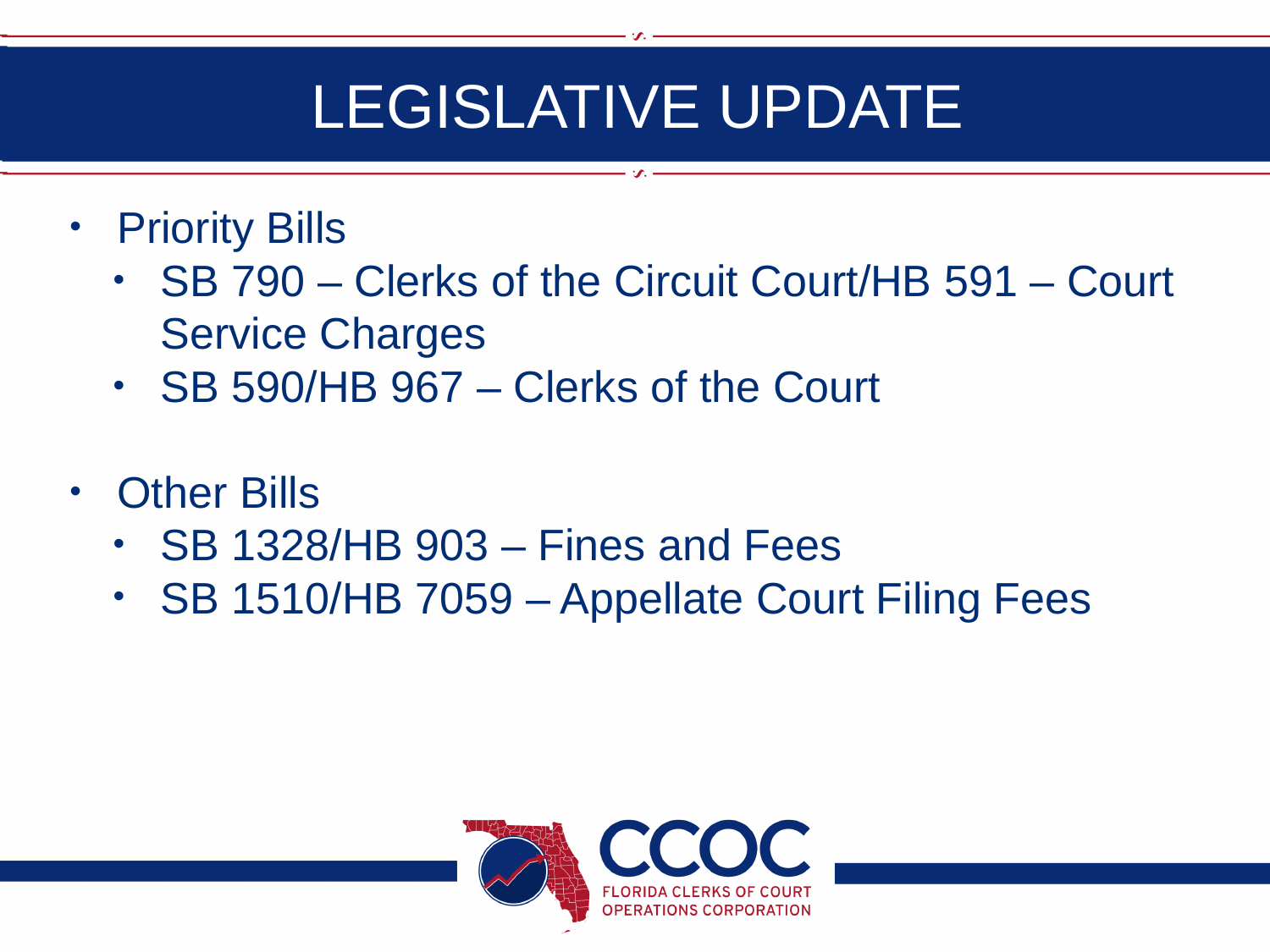

# LEGISLATIVE UPDATE
Priority Bills
SB 790 – Clerks of the Circuit Court/HB 591 – Court Service Charges
SB 590/HB 967 – Clerks of the Court

Other Bills
SB 1328/HB 903 – Fines and Fees
SB 1510/HB 7059 – Appellate Court Filing Fees